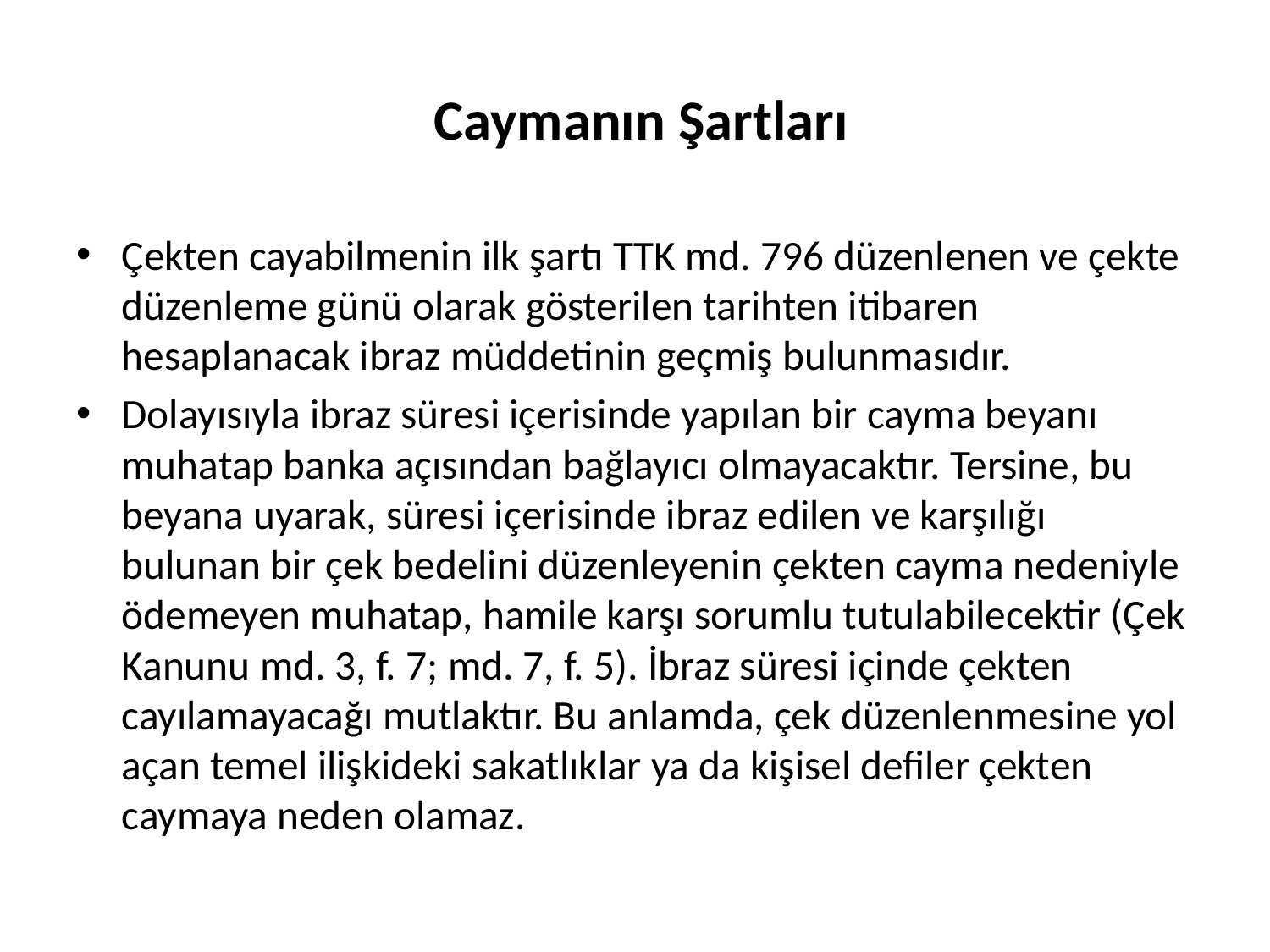

# Caymanın Şartları
Çekten cayabilmenin ilk şartı TTK md. 796 düzenlenen ve çekte düzenleme günü olarak gösterilen tarihten itibaren hesaplanacak ibraz müddetinin geçmiş bulunmasıdır.
Dolayısıyla ibraz süresi içerisinde yapılan bir cayma beyanı muhatap banka açısından bağlayıcı olmayacaktır. Tersine, bu beyana uyarak, süresi içerisinde ibraz edilen ve karşılığı bulunan bir çek bedelini düzenleyenin çekten cayma nedeniyle ödemeyen muhatap, hamile karşı sorumlu tutulabilecektir (Çek Kanunu md. 3, f. 7; md. 7, f. 5). İbraz süresi içinde çekten cayılamayacağı mutlaktır. Bu anlamda, çek düzenlenmesine yol açan temel ilişkideki sakatlıklar ya da kişisel defiler çekten caymaya neden olamaz.